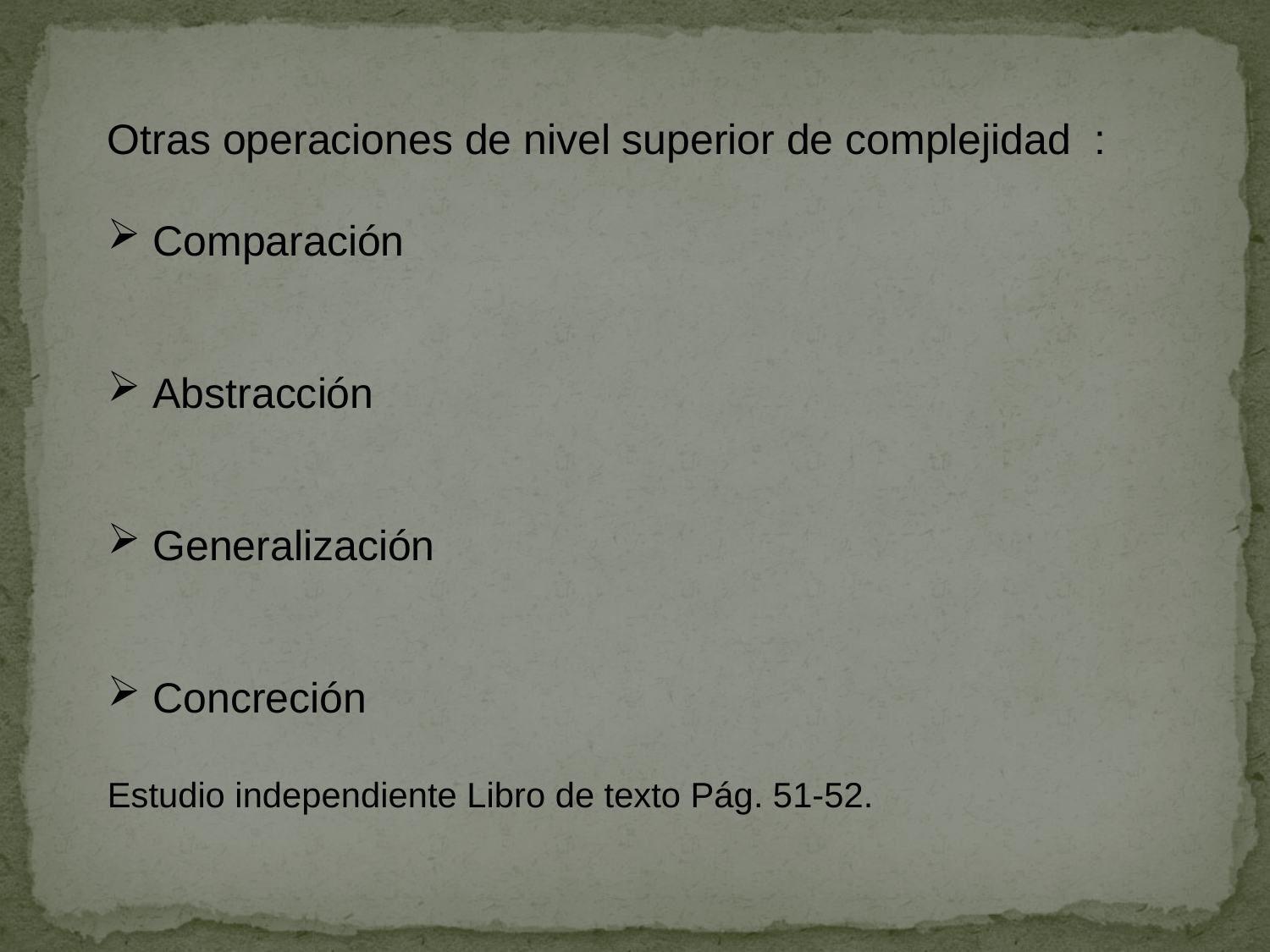

Otras operaciones de nivel superior de complejidad  :

 Comparación

 Abstracción

 Generalización

 Concreción

Estudio independiente Libro de texto Pág. 51-52.